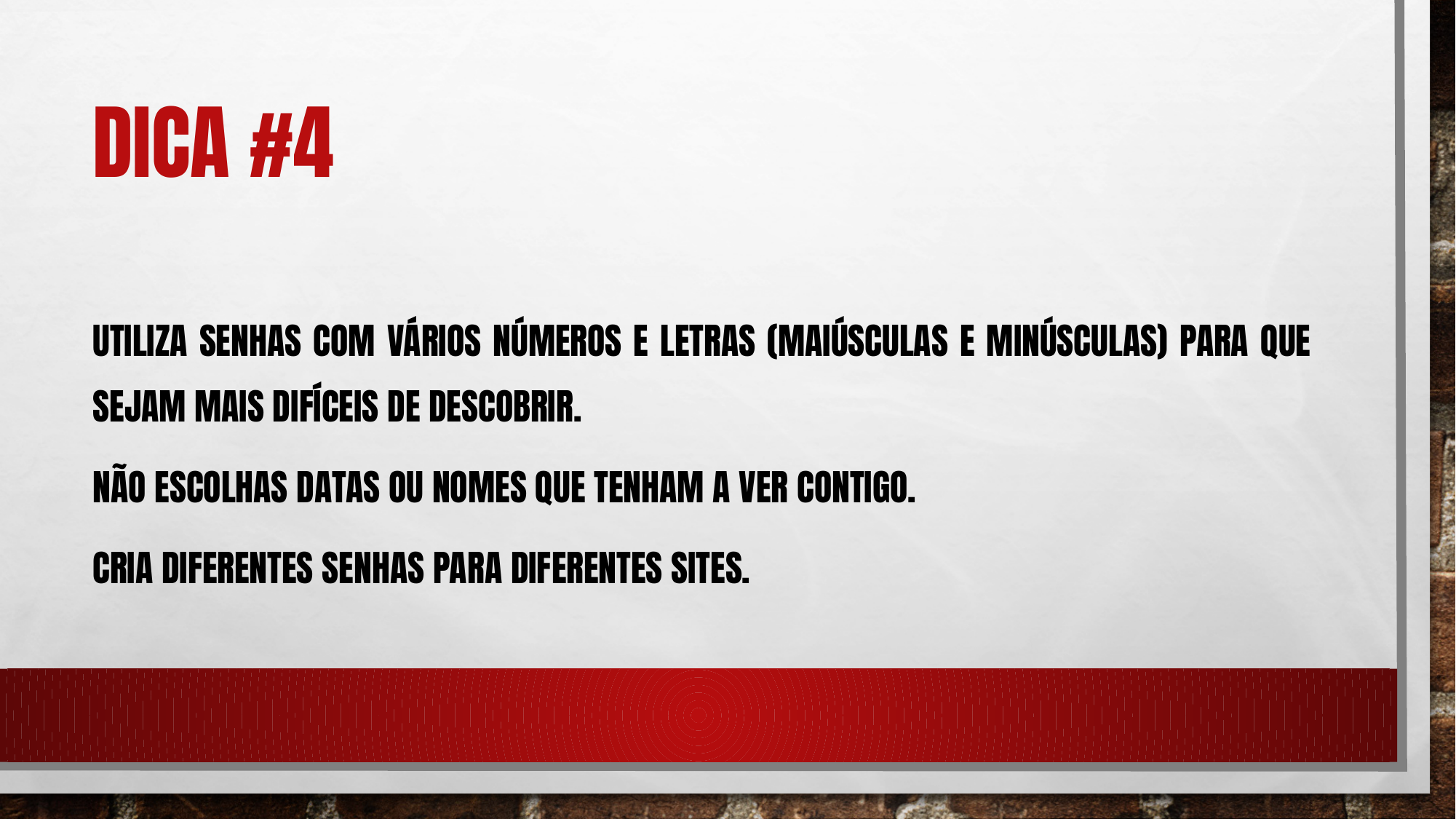

# Dica #4
Utiliza senhas com vários números e letras (maiúsculas e minúsculas) para que sejam mais difíceis de descobrir.
Não escolhas datas ou nomes que tenham a ver contigo.
Cria diferentes senhas para diferentes sites.